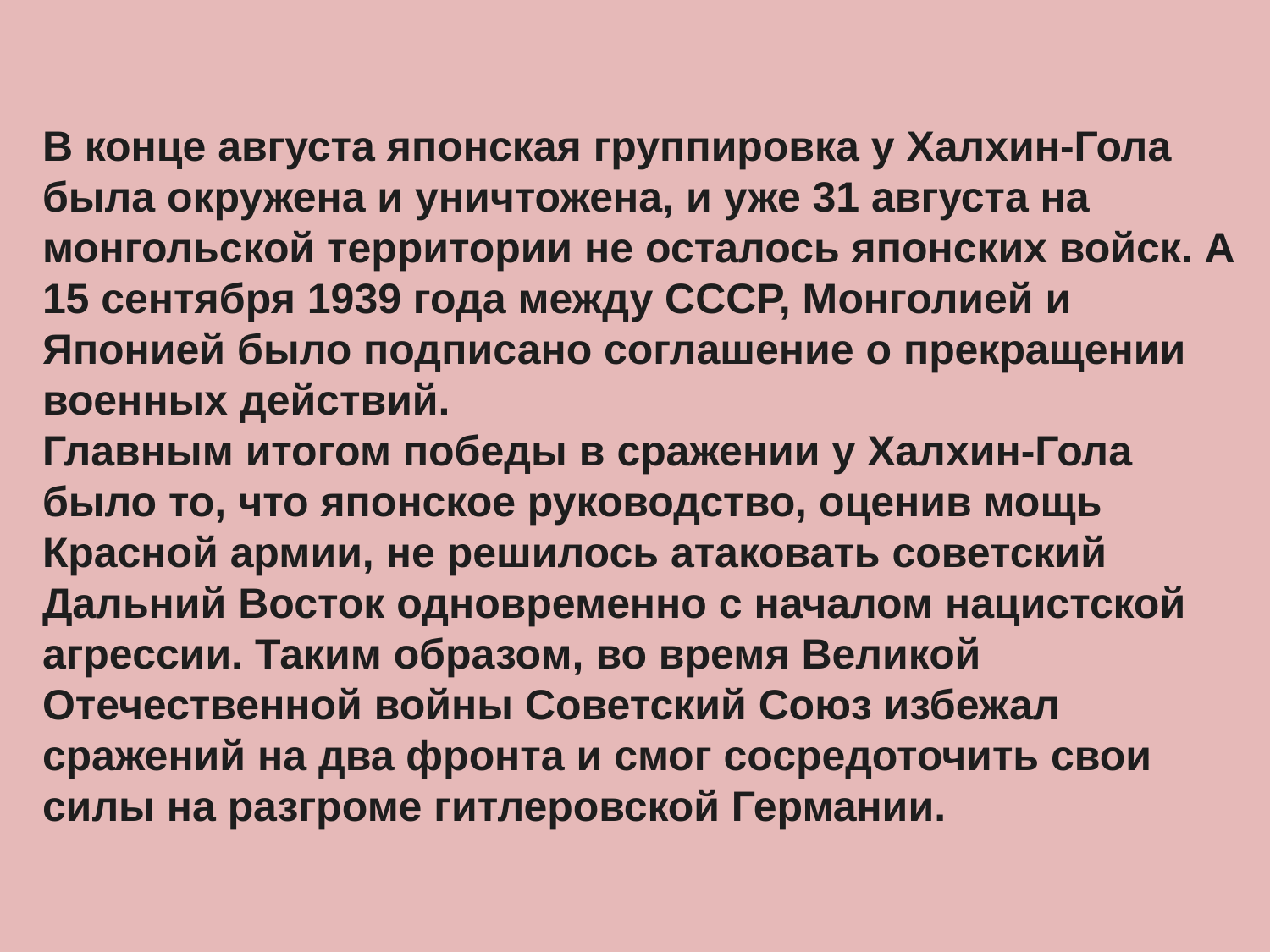

В конце августа японская группировка у Халхин-Гола была окружена и уничтожена, и уже 31 августа на монгольской территории не осталось японских войск. А 15 сентября 1939 года между СССР, Монголией и Японией было подписано соглашение о прекращении военных действий.
Главным итогом победы в сражении у Халхин-Гола было то, что японское руководство, оценив мощь Красной армии, не решилось атаковать советский Дальний Восток одновременно с началом нацистской агрессии. Таким образом, во время Великой Отечественной войны Советский Союз избежал сражений на два фронта и смог сосредоточить свои силы на разгроме гитлеровской Германии.